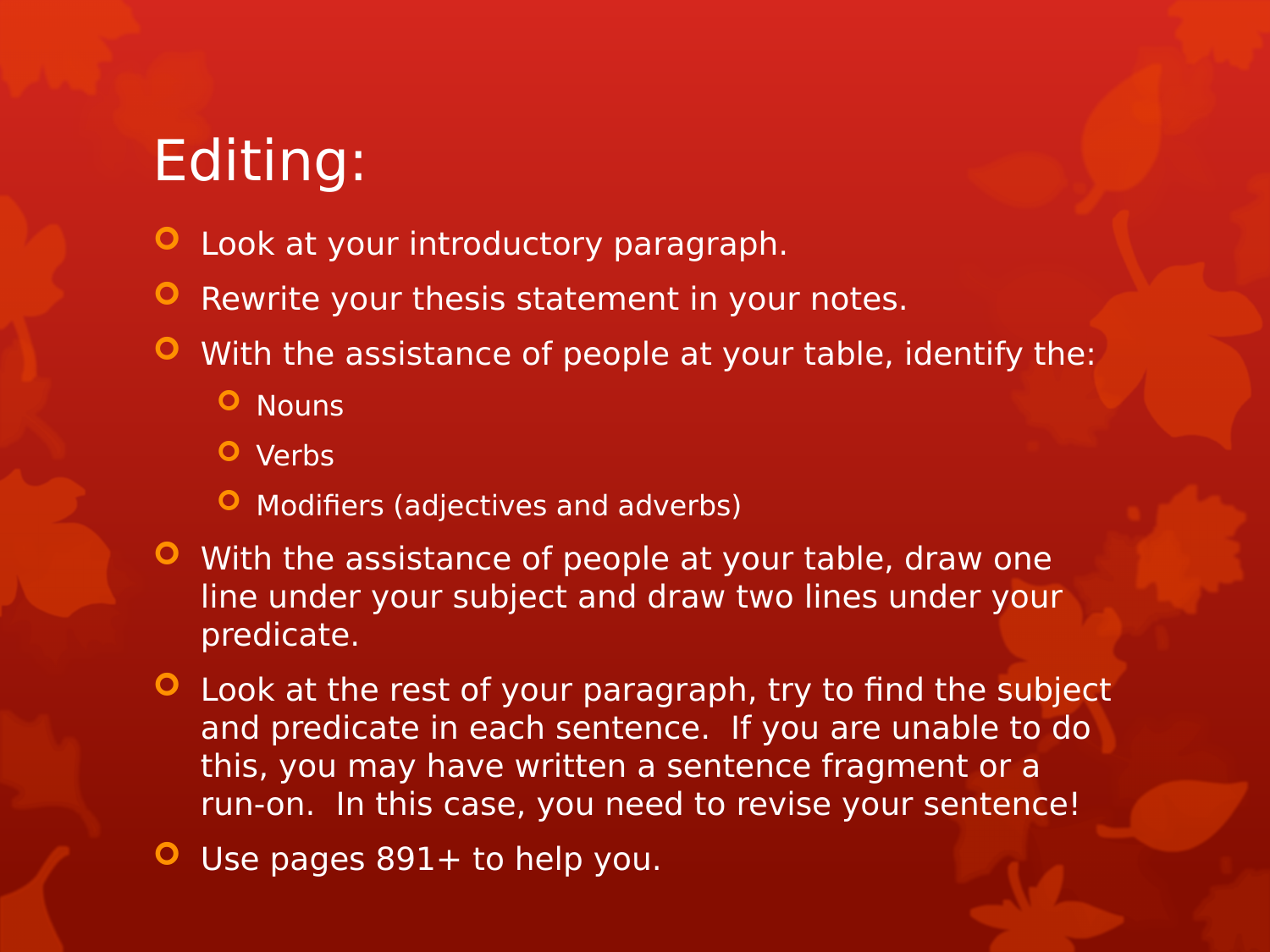

# Editing:
Look at your introductory paragraph.
Rewrite your thesis statement in your notes.
With the assistance of people at your table, identify the:
Nouns
Verbs
Modifiers (adjectives and adverbs)
With the assistance of people at your table, draw one line under your subject and draw two lines under your predicate.
Look at the rest of your paragraph, try to find the subject and predicate in each sentence.  If you are unable to do this, you may have written a sentence fragment or a run-on.  In this case, you need to revise your sentence!
Use pages 891+ to help you.